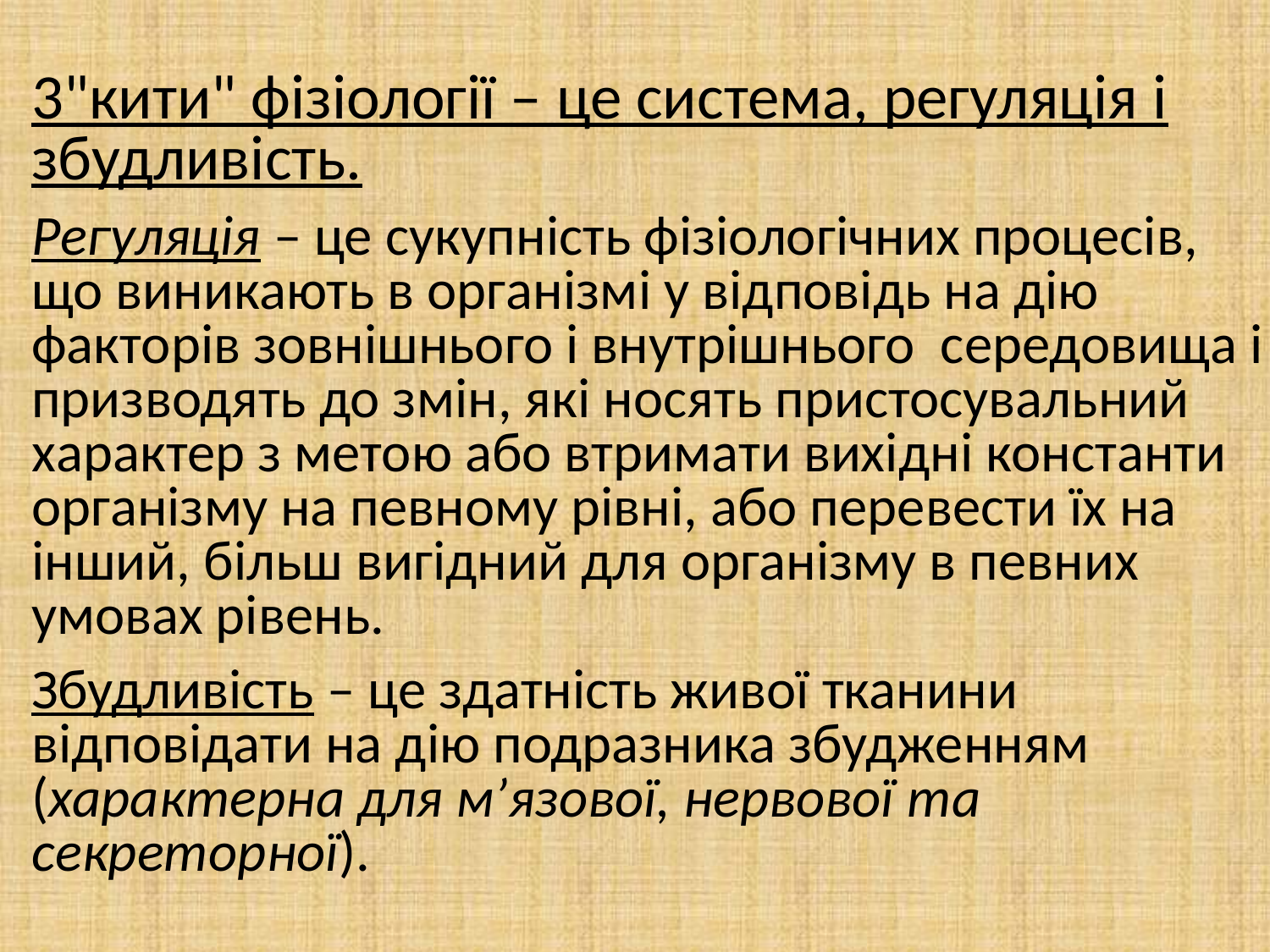

3"кити" фізіології – це система, регуляція і збудливість.
Регуляція – це сукупність фізіологічних процесів, що виникають в організмі у відповідь на дію факторів зовнішнього і внутрішнього  середовища і призводять до змін, які носять пристосувальний характер з метою або втримати вихідні константи організму на певному рівні, або перевести їх на інший, більш вигідний для організму в певних умовах рівень.
Збудливість – це здатність живої тканини відповідати на дію подразника збудженням (характерна для м’язової, нервової та секреторної).